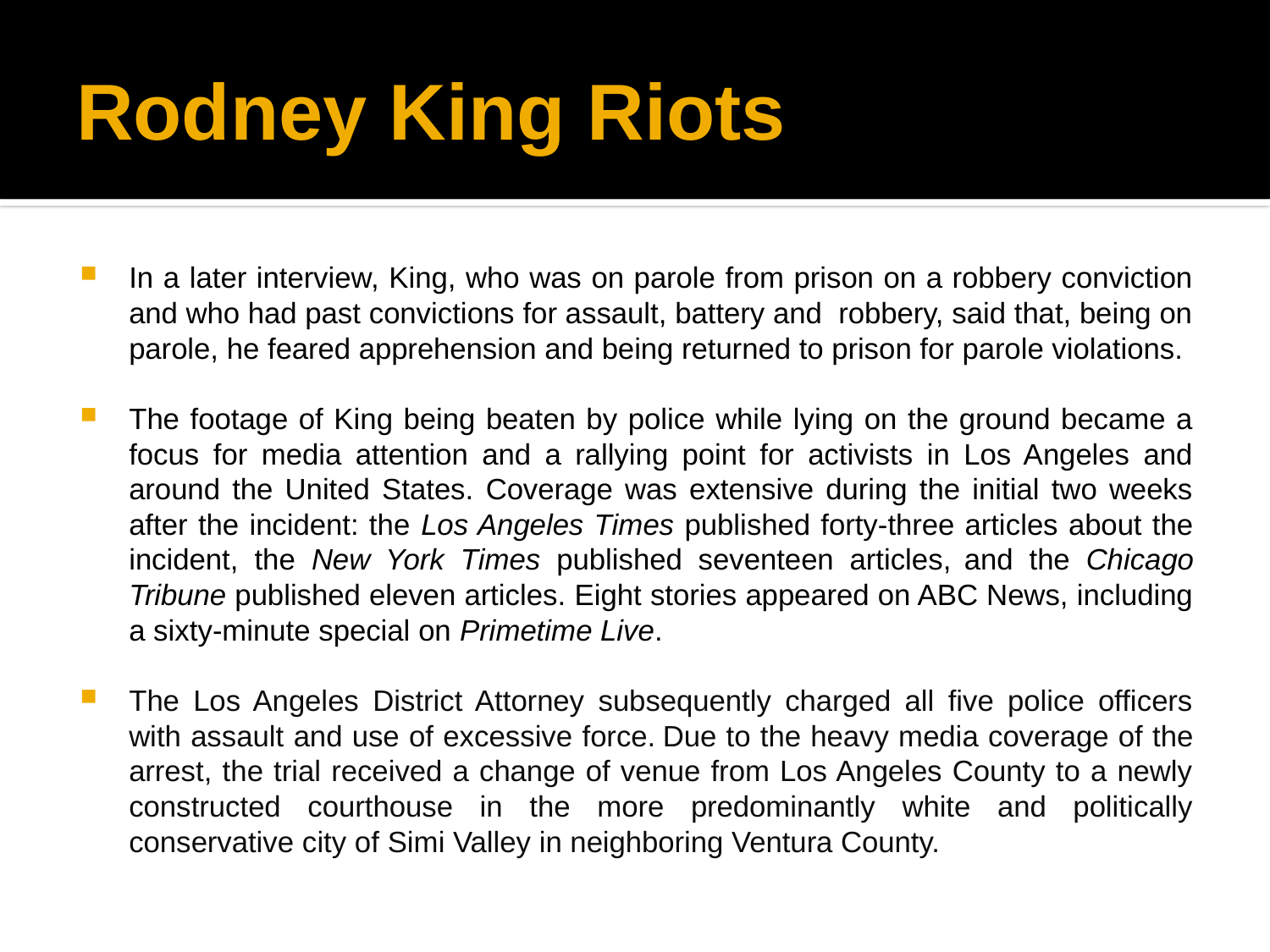

# Rodney King Riots
In a later interview, King, who was on parole from prison on a robbery conviction and who had past convictions for assault, battery and  robbery, said that, being on parole, he feared apprehension and being returned to prison for parole violations.

The footage of King being beaten by police while lying on the ground became a focus for media attention and a rallying point for activists in Los Angeles and around the United States. Coverage was extensive during the initial two weeks after the incident: the Los Angeles Times published forty-three articles about the incident, the New York Times published seventeen articles, and the Chicago Tribune published eleven articles. Eight stories appeared on ABC News, including a sixty-minute special on Primetime Live.

The Los Angeles District Attorney subsequently charged all five police officers with assault and use of excessive force. Due to the heavy media coverage of the arrest, the trial received a change of venue from Los Angeles County to a newly constructed courthouse in the more predominantly white and politically conservative city of Simi Valley in neighboring Ventura County.